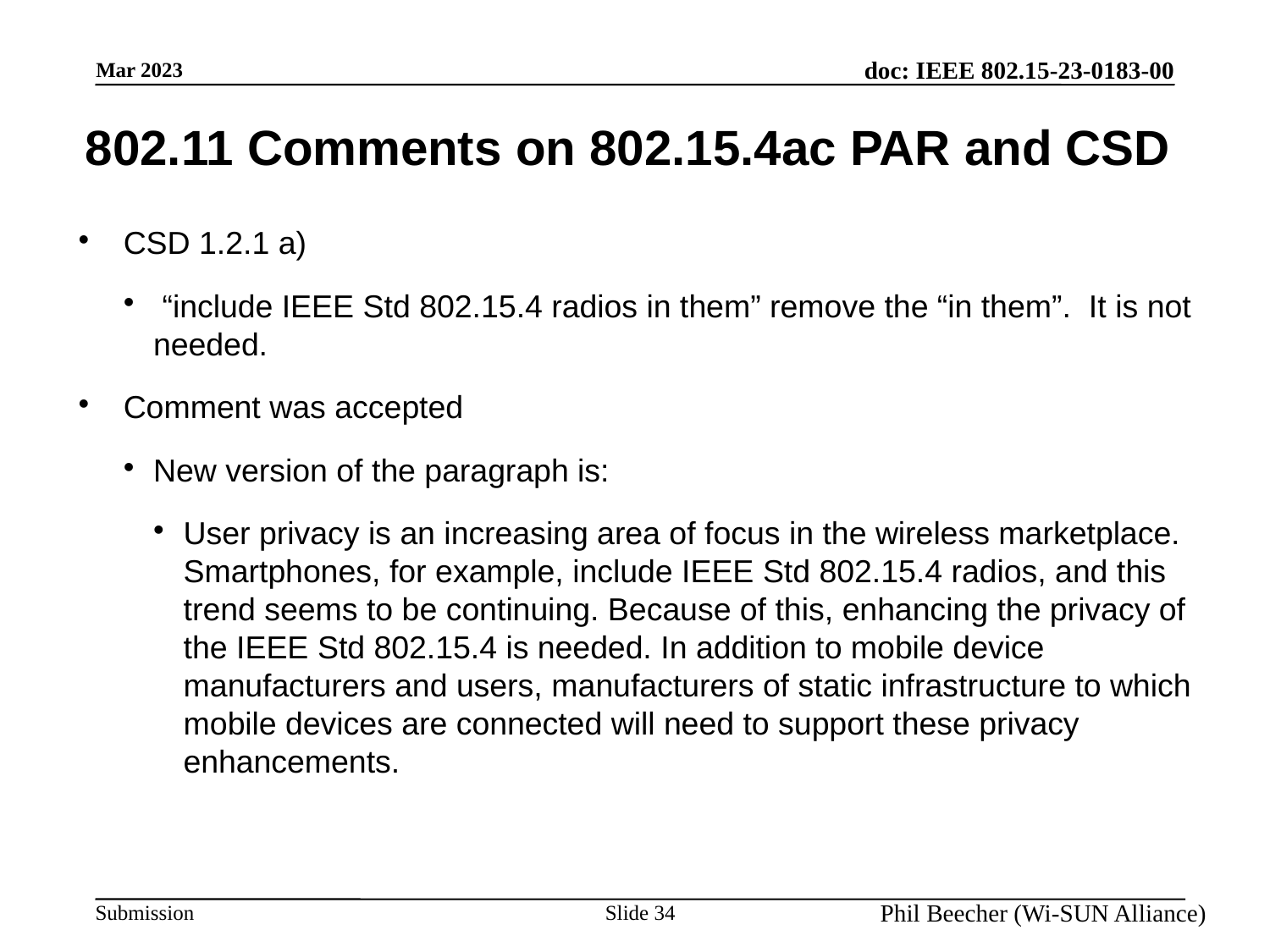

802.11 Comments on 802.15.4ac PAR and CSD
CSD 1.2.1 a)
 “include IEEE Std 802.15.4 radios in them” remove the “in them”.  It is not needed.
Comment was accepted
New version of the paragraph is:
User privacy is an increasing area of focus in the wireless marketplace. Smartphones, for example, include IEEE Std 802.15.4 radios, and this trend seems to be continuing. Because of this, enhancing the privacy of the IEEE Std 802.15.4 is needed. In addition to mobile device manufacturers and users, manufacturers of static infrastructure to which mobile devices are connected will need to support these privacy enhancements.
Slide 34